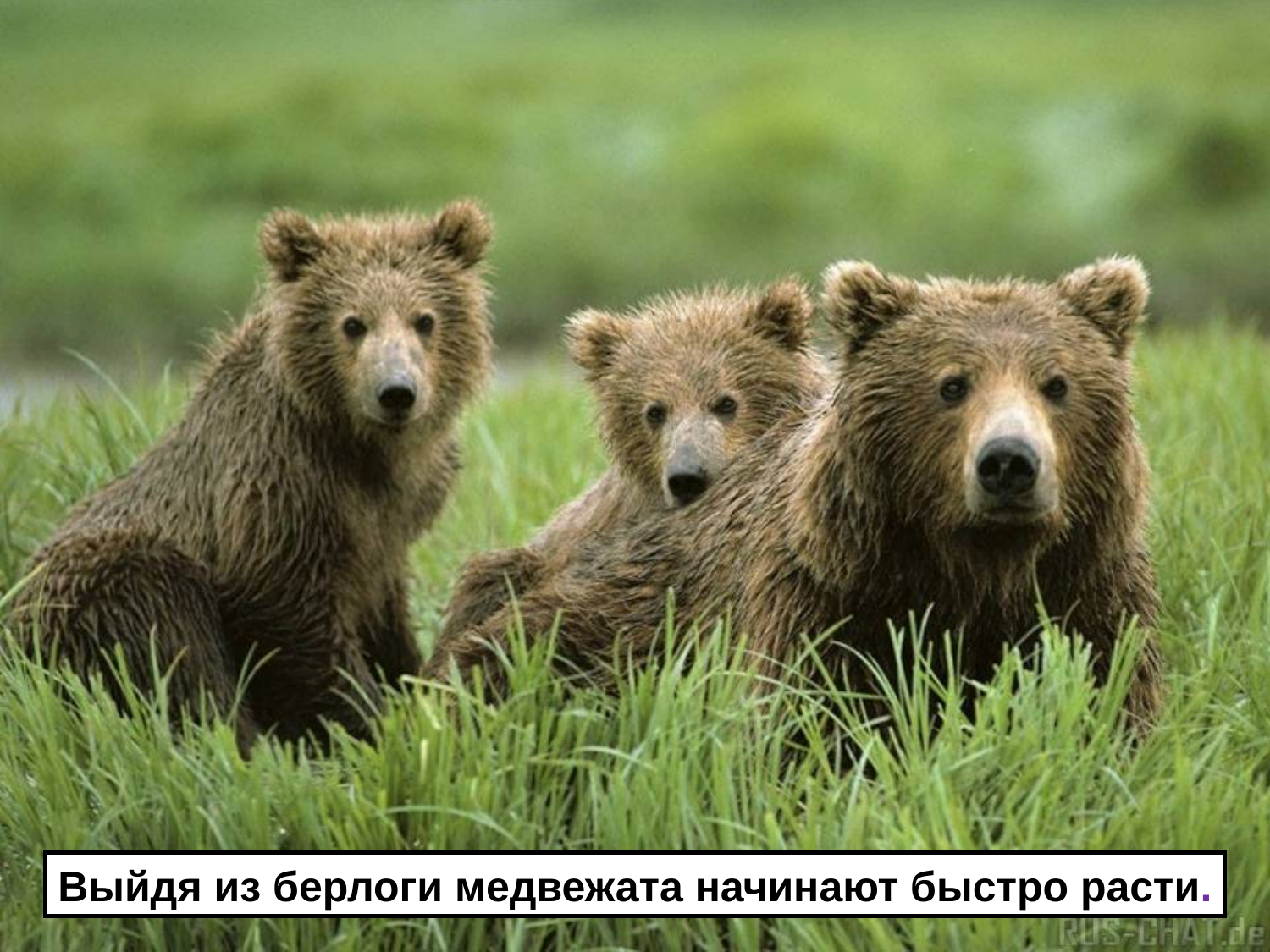

Выйдя из берлоги медвежата начинают быстро расти.